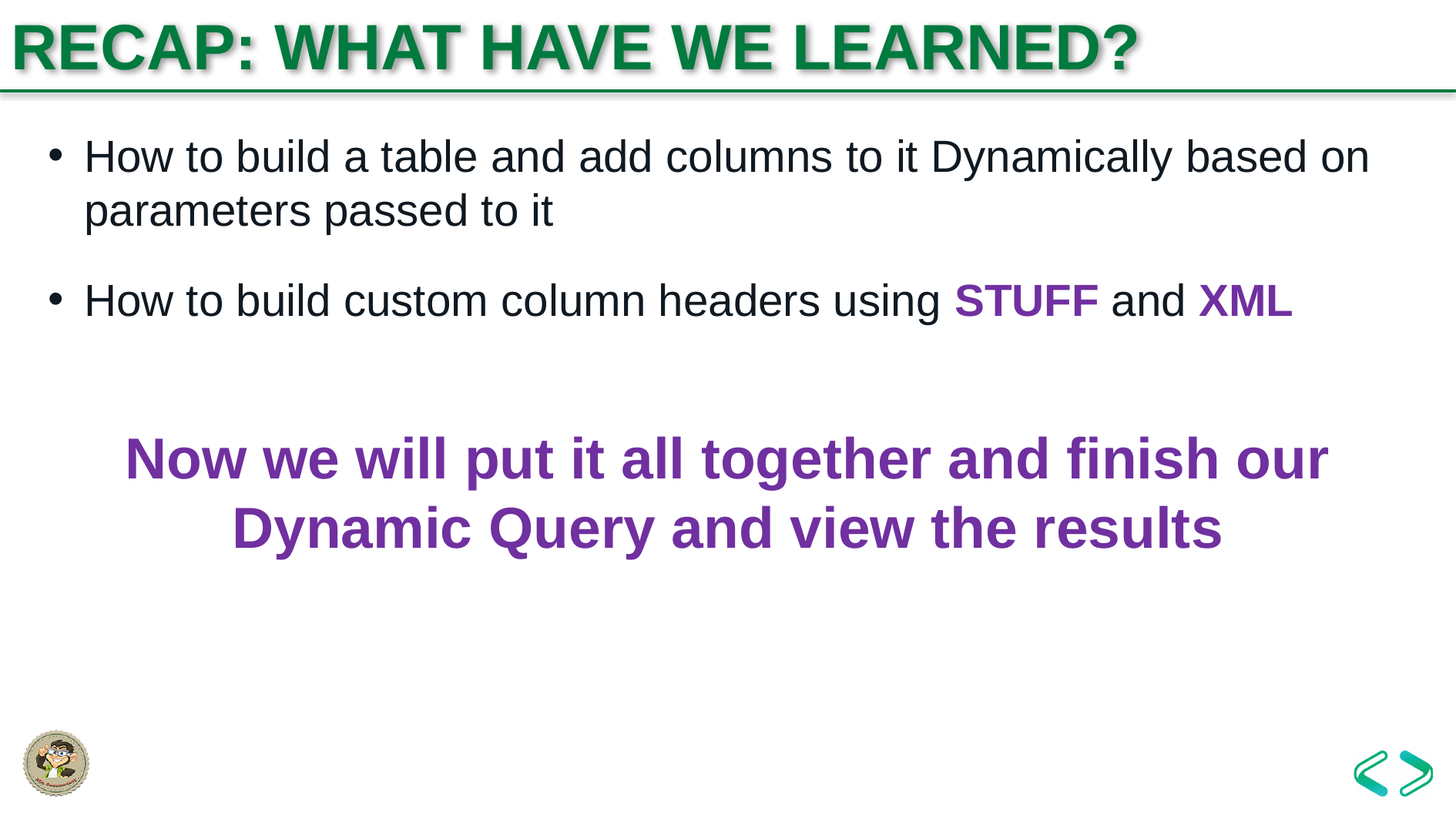

RECAP: WHAT HAVE WE LEARNED?
How to build a table and add columns to it Dynamically based on parameters passed to it
How to build custom column headers using STUFF and XML
Now we will put it all together and finish our Dynamic Query and view the results